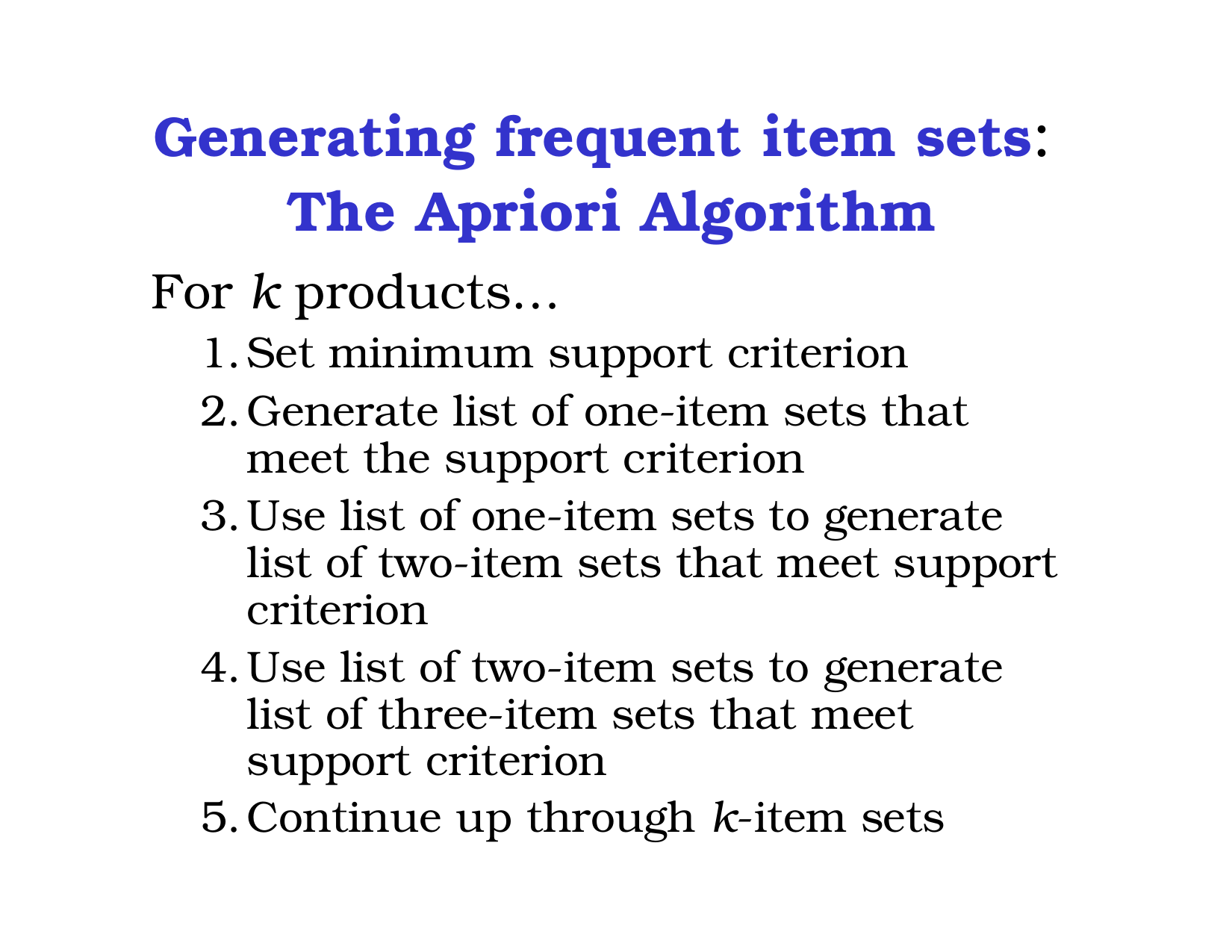

Generating frequent item sets: The Apriori Algorithm
For k products…
Set minimum support criterion
Generate list of one-item sets that meet the support criterion
Use list of one-item sets to generate list of two-item sets that meet support criterion
Use list of two-item sets to generate list of three-item sets that meet support criterion
Continue up through k-item sets